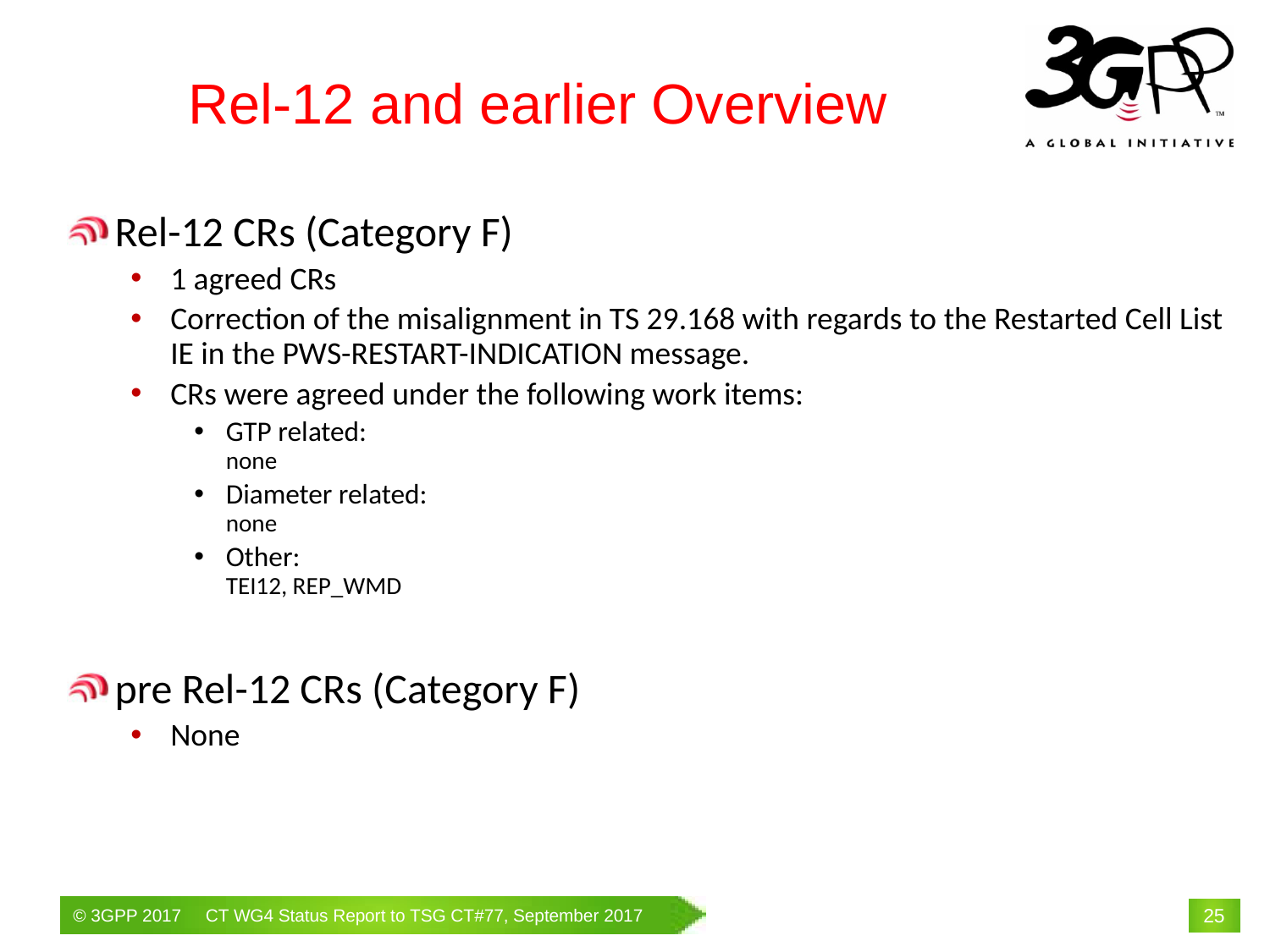

# Rel-12 and earlier Overview
Rel-12 CRs (Category F)
1 agreed CRs
Correction of the misalignment in TS 29.168 with regards to the Restarted Cell List IE in the PWS-RESTART-INDICATION message.
CRs were agreed under the following work items:
GTP related:
none
Diameter related:
none
Other:
TEI12, REP_WMD

pre Rel-12 CRs (Category F)
None